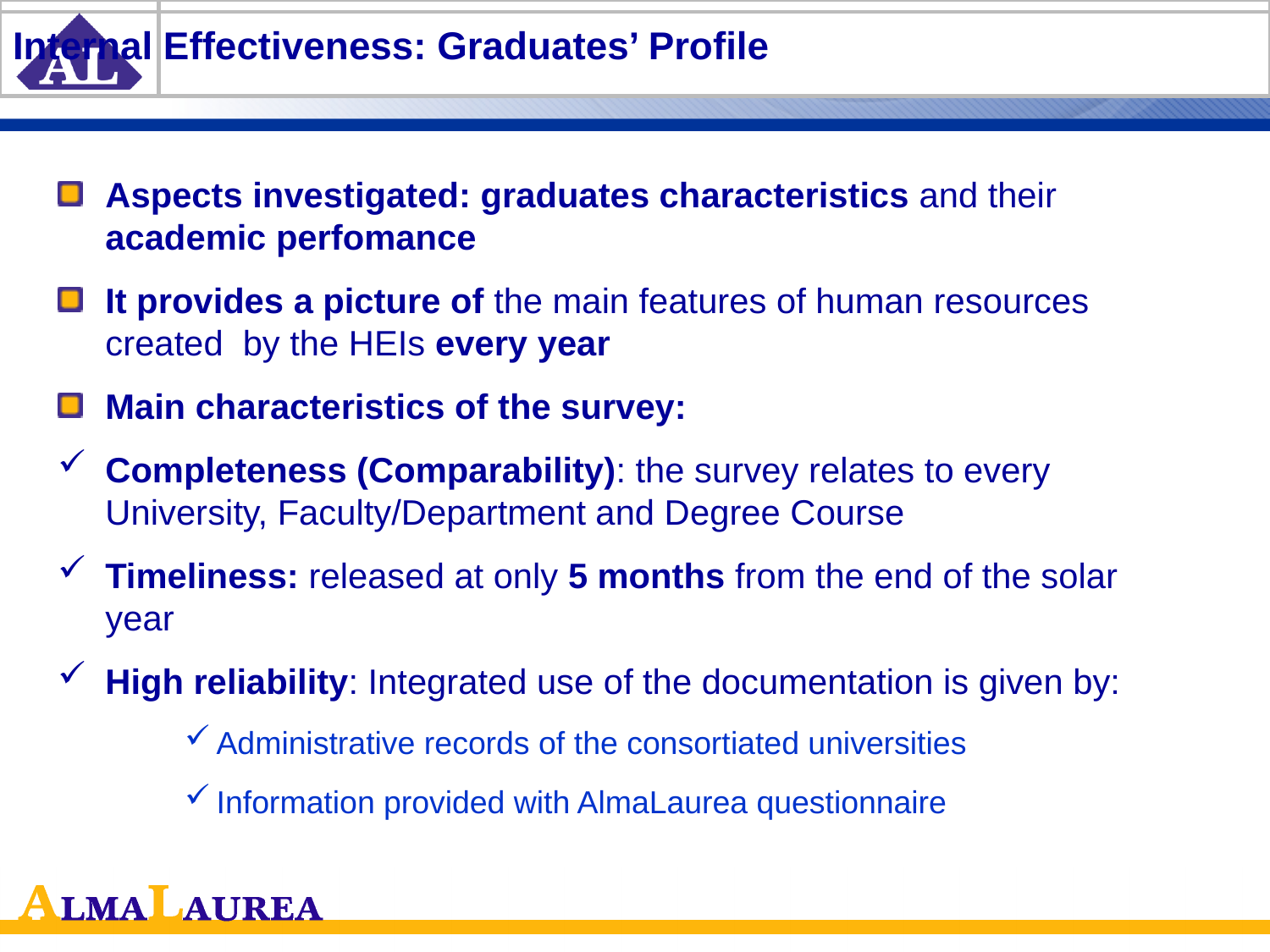

# Internal Effectiveness: Graduates’ Profile
Aspects investigated: graduates characteristics and their academic perfomance
It provides a picture of the main features of human resources created  by the HEIs every year
Main characteristics of the survey:
Completeness (Comparability): the survey relates to every University, Faculty/Department and Degree Course
Timeliness: released at only 5 months from the end of the solar year
High reliability: Integrated use of the documentation is given by:
Administrative records of the consortiated universities
Information provided with AlmaLaurea questionnaire